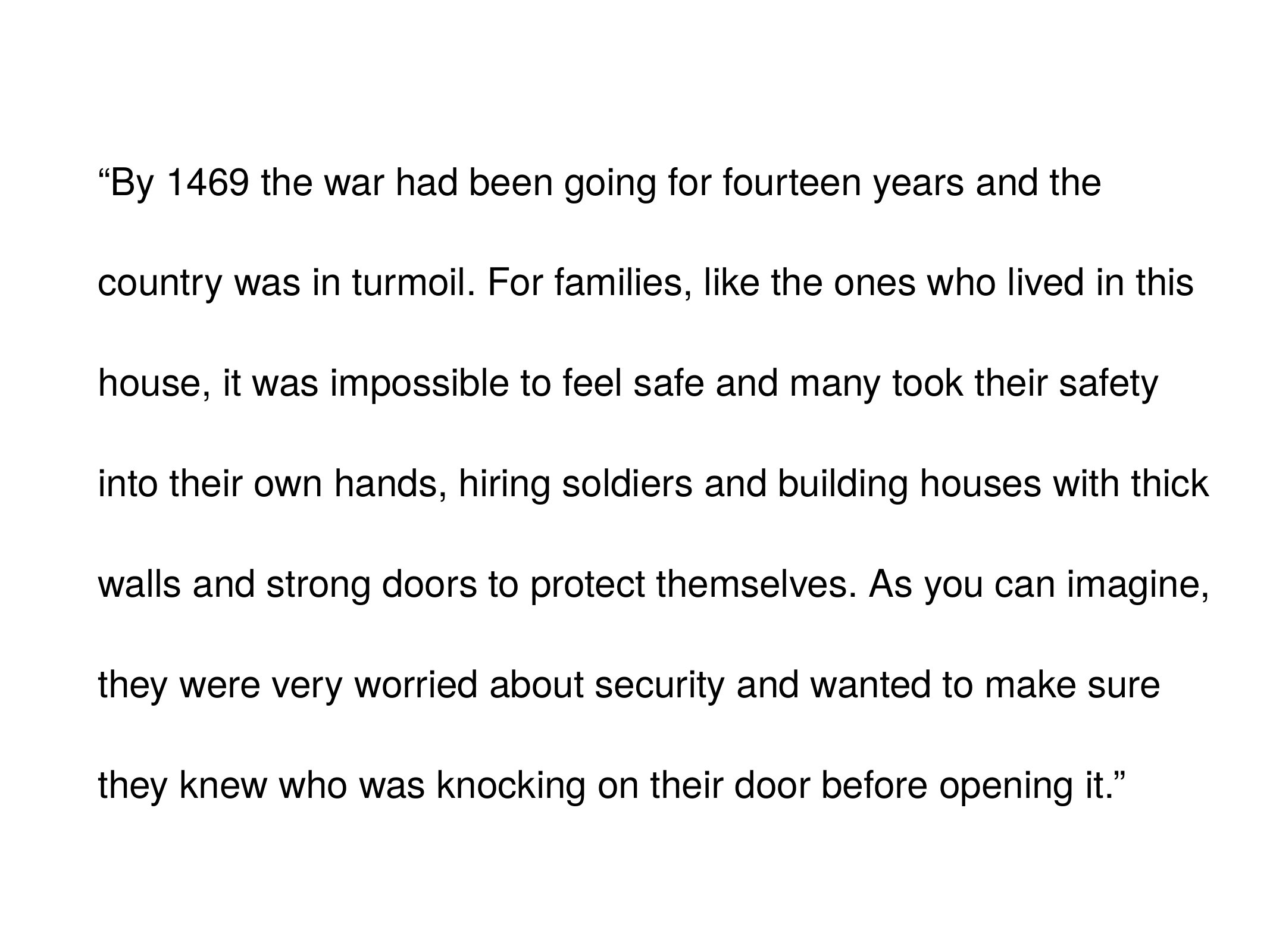

“By 1469 the war had been going for fourteen years and the country was in turmoil. For families, like the ones who lived in this house, it was impossible to feel safe and many took their safety into their own hands, hiring soldiers and building houses with thick walls and strong doors to protect themselves. As you can imagine, they were very worried about security and wanted to make sure they knew who was knocking on their door before opening it.”